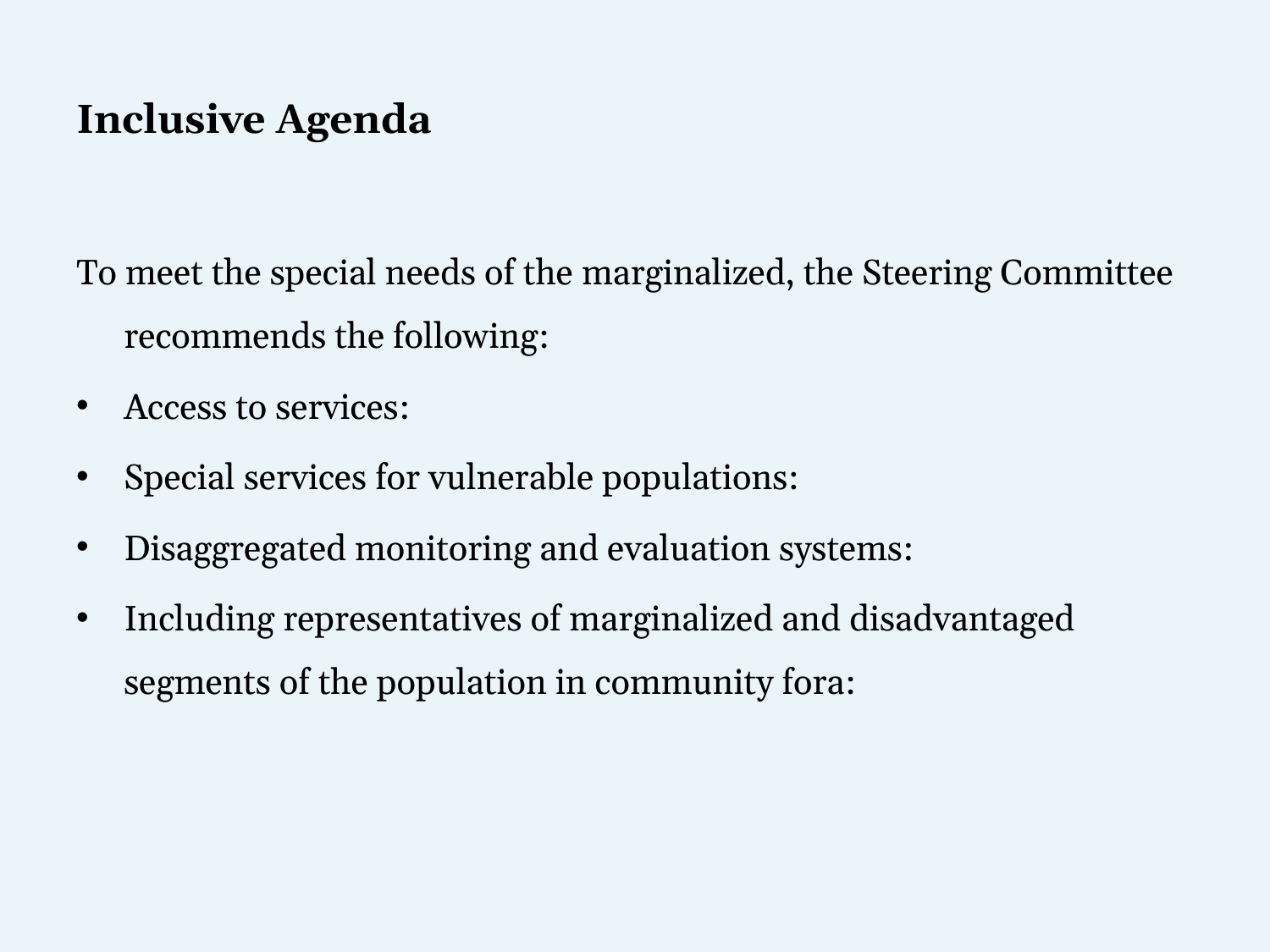

# Inclusive Agenda
To meet the special needs of the marginalized, the Steering Committee recommends the following:
Access to services:
Special services for vulnerable populations:
Disaggregated monitoring and evaluation systems:
Including representatives of marginalized and disadvantaged segments of the population in community fora: